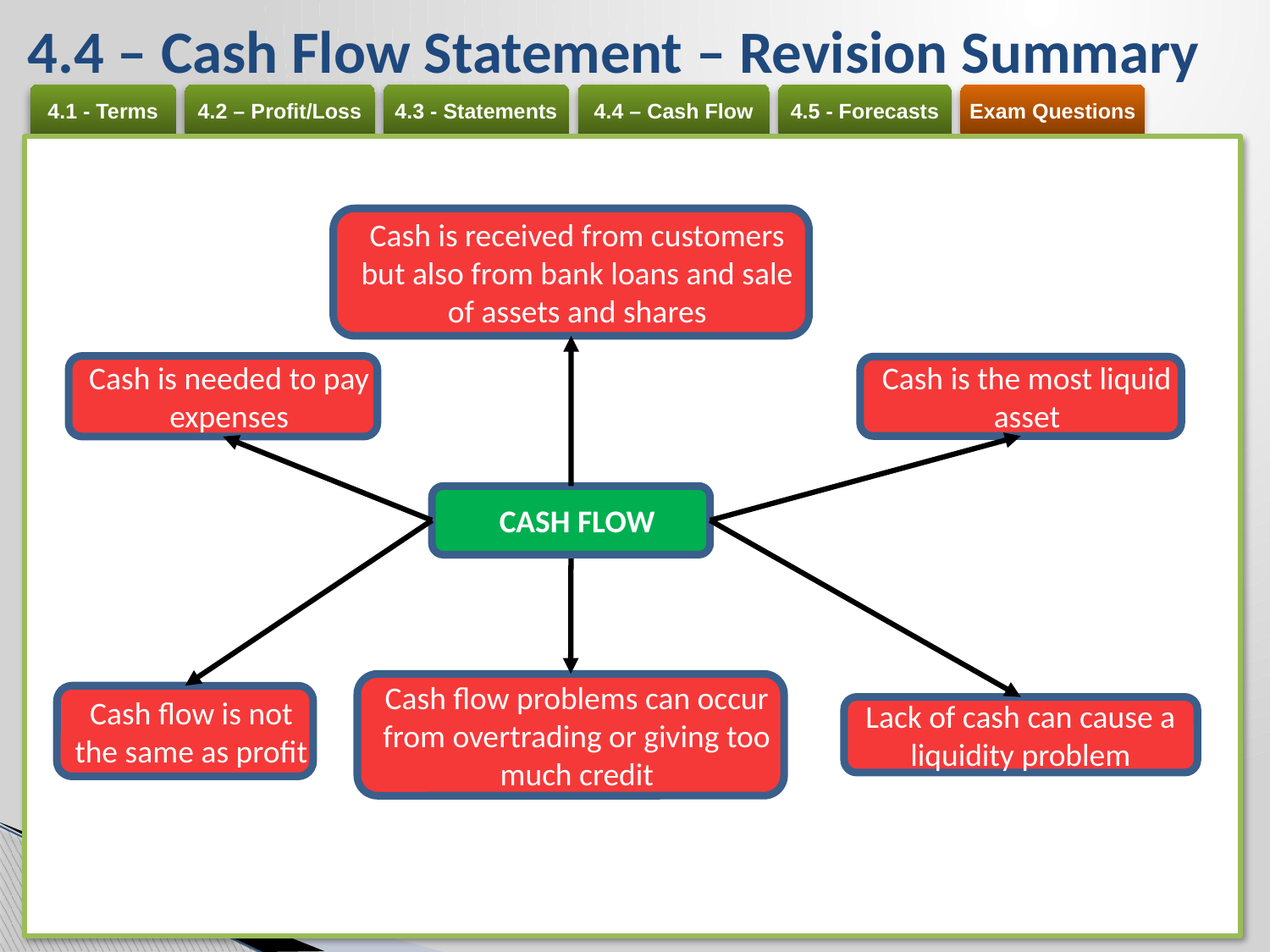

# 4.4 – Cash Flow Statement – Revision Summary
Cash is received from customers but also from bank loans and sale of assets and shares
Cash is needed to pay expenses
Cash is the most liquid asset
CASH FLOW
Cash flow is not the same as profit
Lack of cash can cause a liquidity problem
Cash flow problems can occur from overtrading or giving too much credit